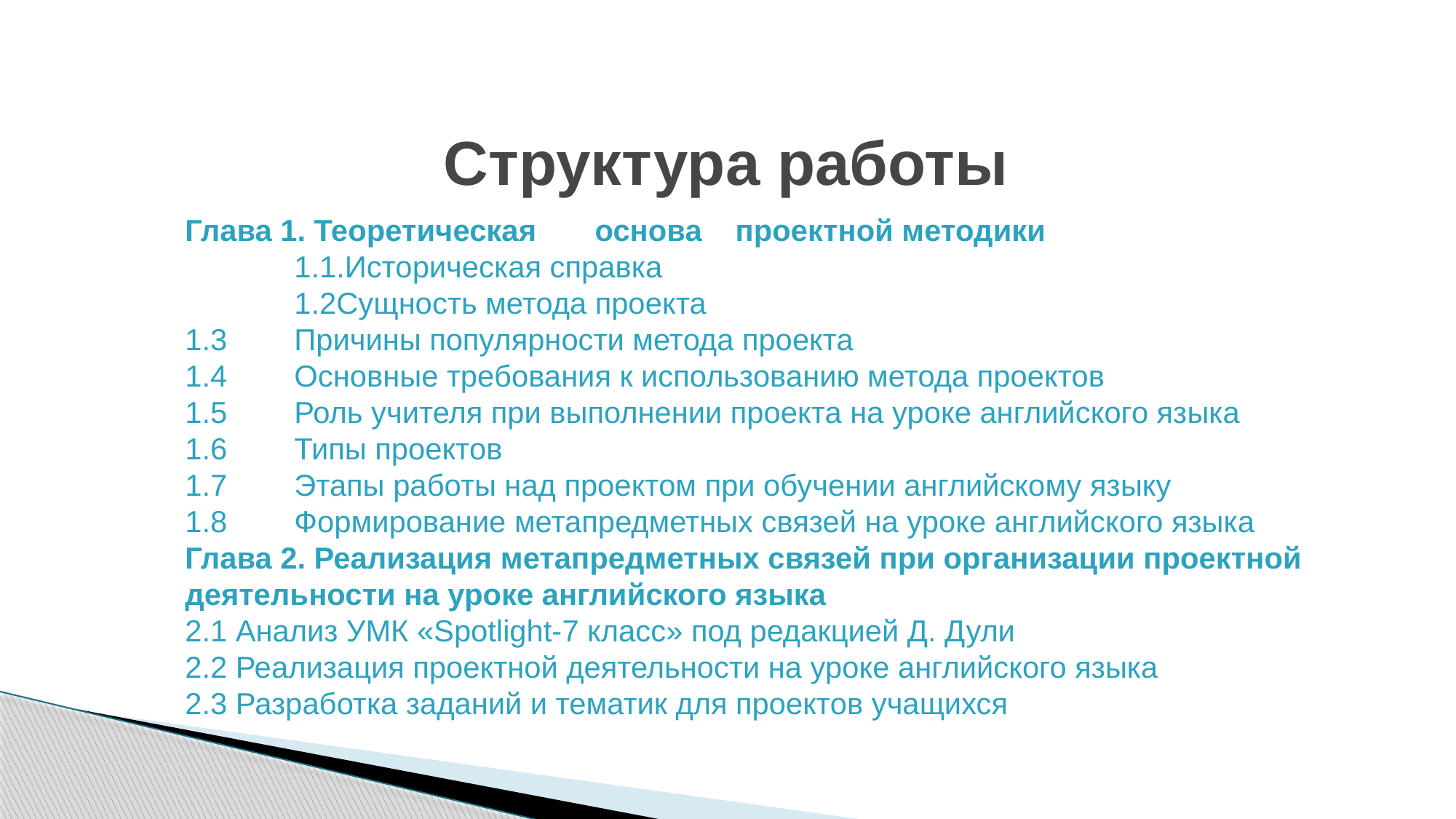

# Структура работы
Глава 1. Теоретическая       основа    проектной методики
	1.1.Историческая справка
	1.2Сущность метода проекта
1.3	Причины популярности метода проекта
1.4	Основные требования к использованию метода проектов
1.5	Роль учителя при выполнении проекта на уроке английского языка
1.6	Типы проектов
1.7	Этапы работы над проектом при обучении английскому языку
1.8	Формирование метапредметных связей на уроке английского языка
Глава 2. Реализация метапредметных связей при организации проектной деятельности на уроке английского языка
2.1 Анализ УМК «Spotlight-7 класс» под редакцией Д. Дули
2.2 Реализация проектной деятельности на уроке английского языка
2.3 Разработка заданий и тематик для проектов учащихся